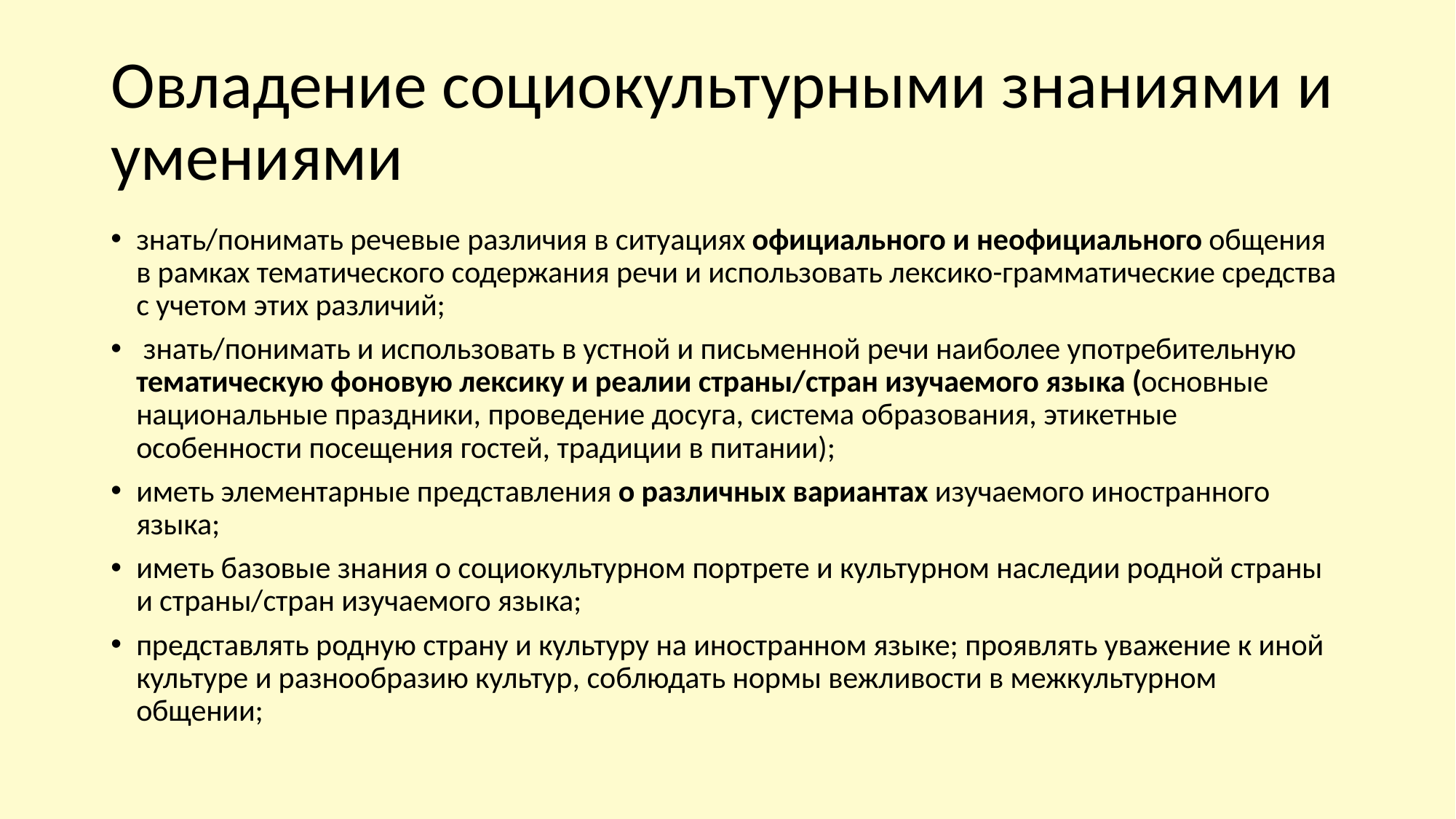

# Овладение социокультурными знаниями и умениями
знать/понимать речевые различия в ситуациях официального и неофициального общения в рамках тематического содержания речи и использовать лексико-грамматические средства с учетом этих различий;
 знать/понимать и использовать в устной и письменной речи наиболее употребительную тематическую фоновую лексику и реалии страны/стран изучаемого языка (основные национальные праздники, проведение досуга, система образования, этикетные особенности посещения гостей, традиции в питании);
иметь элементарные представления о различных вариантах изучаемого иностранного языка;
иметь базовые знания о социокультурном портрете и культурном наследии родной страны и страны/стран изучаемого языка;
представлять родную страну и культуру на иностранном языке; проявлять уважение к иной культуре и разнообразию культур, соблюдать нормы вежливости в межкультурном общении;